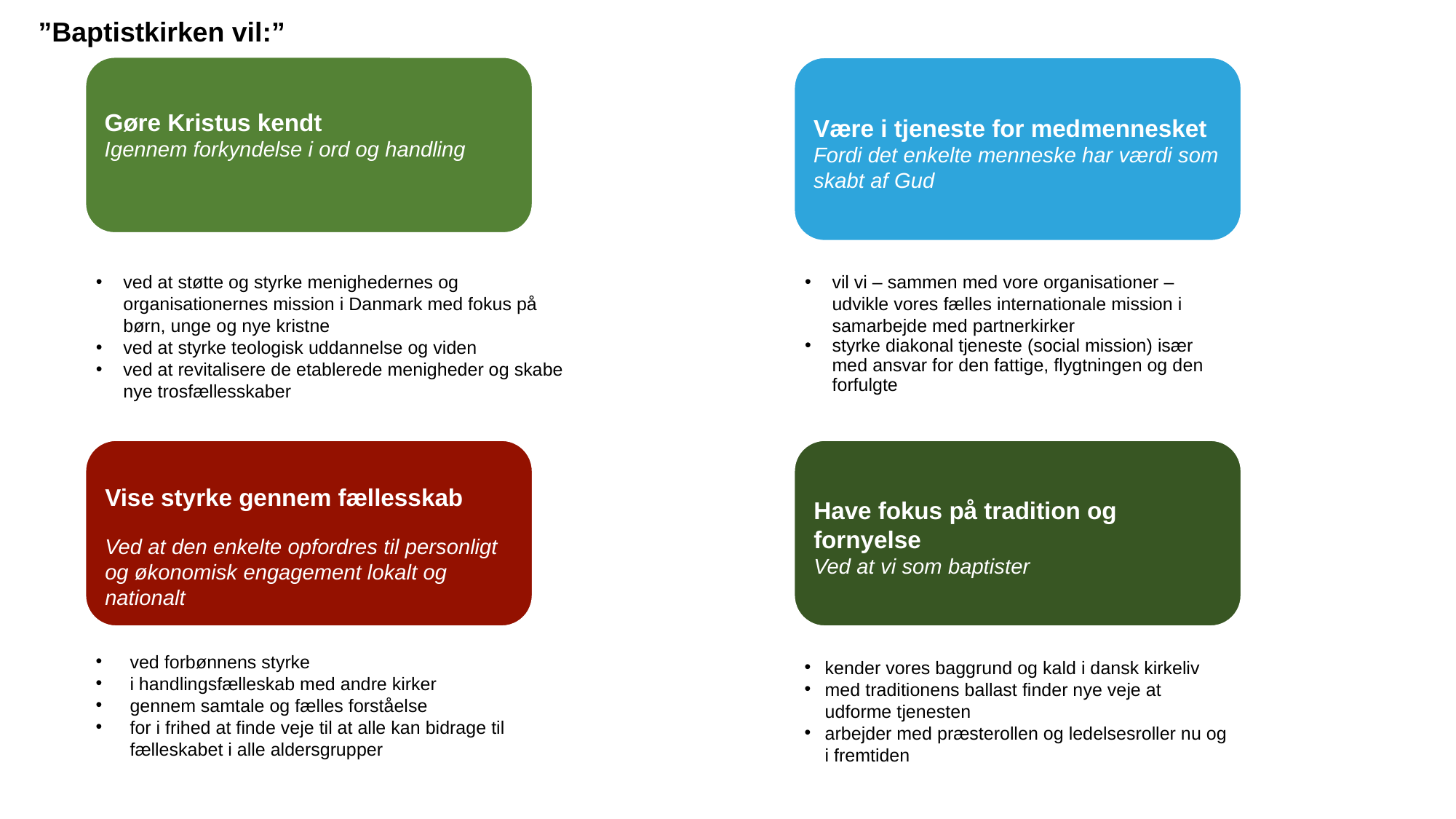

”Baptistkirken vil:”

Gøre Kristus kendt
Igennem forkyndelse i ord og handling

Være i tjeneste for medmennesket
Fordi det enkelte menneske har værdi som skabt af Gud

ved at støtte og styrke menighedernes og organisationernes mission i Danmark med fokus på børn, unge og nye kristne
ved at styrke teologisk uddannelse og viden
ved at revitalisere de etablerede menigheder og skabe nye trosfællesskaber

vil vi – sammen med vore organisationer – udvikle vores fælles internationale mission i samarbejde med partnerkirker
styrke diakonal tjeneste (social mission) især med ansvar for den fattige, flygtningen og den forfulgte

Vise styrke gennem fællesskab

Ved at den enkelte opfordres til personligt og økonomisk engagement lokalt og nationalt

Have fokus på tradition og fornyelse
Ved at vi som baptister

ved forbønnens styrke
i handlingsfælleskab med andre kirker
gennem samtale og fælles forståelse
for i frihed at finde veje til at alle kan bidrage til fælleskabet i alle aldersgrupper
kender vores baggrund og kald i dansk kirkeliv
med traditionens ballast finder nye veje at udforme tjenesten
arbejder med præsterollen og ledelsesroller nu og i fremtiden